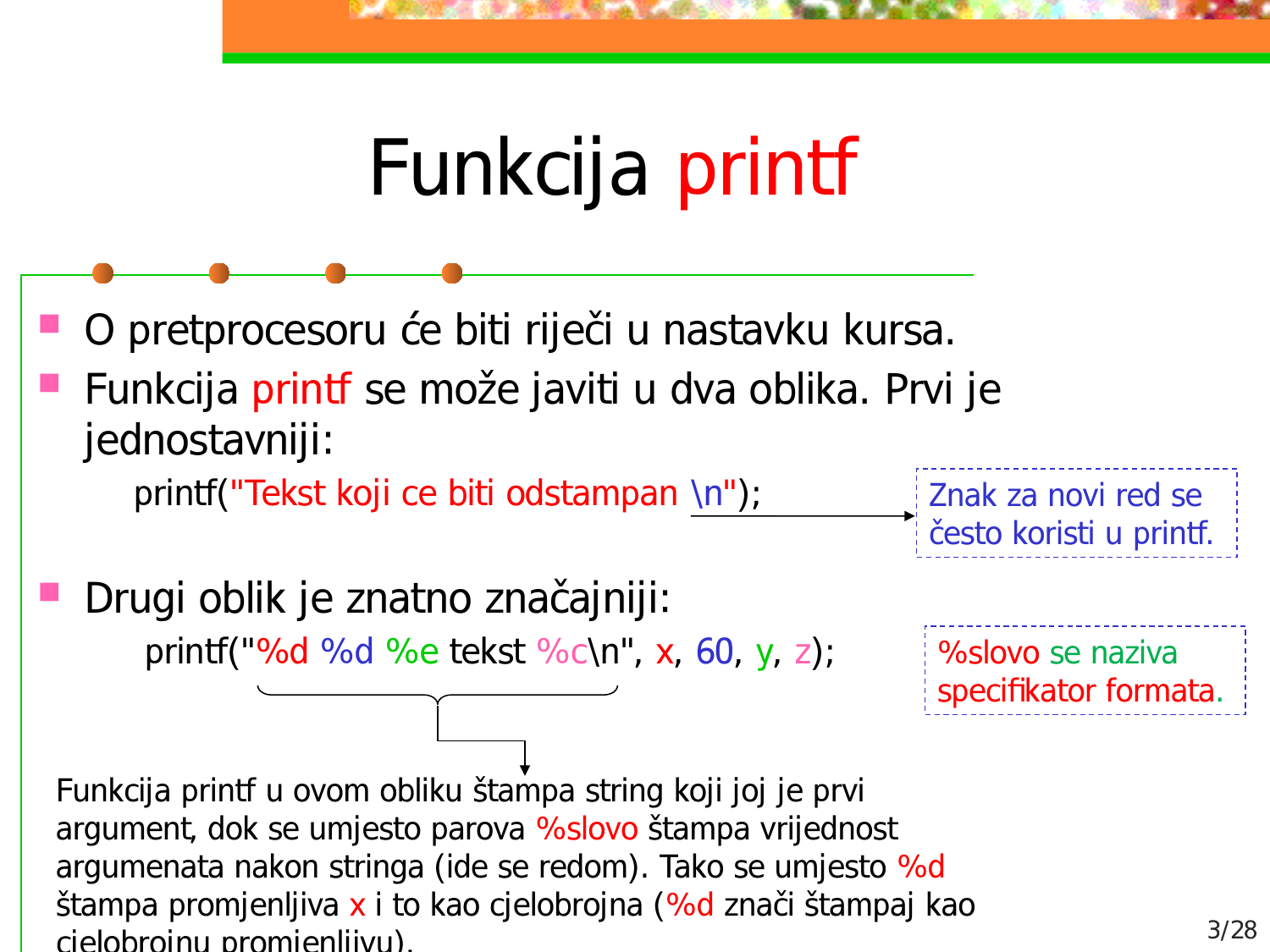

# Funkcija printf
O pretprocesoru će biti riječi u nastavku kursa.
Funkcija printf se može javiti u dva oblika. Prvi je jednostavniji:
   printf("Tekst koji ce biti odstampan \n");

Drugi oblik je znatno značajniji:
    printf("%d %d %e tekst %c\n", x, 60, y, z);
Znak za novi red se često koristi u printf.

%slovo se naziva specifikator formata.

Funkcija printf u ovom obliku štampa string koji joj je prvi argument‚ dok se umjesto parova %slovo štampa vrijednost argumenata nakon stringa (ide se redom). Tako se umjesto %d štampa promjenljiva x i to kao cjelobrojna (%d znači štampaj kao cjelobrojnu promjenljivu).
3/28